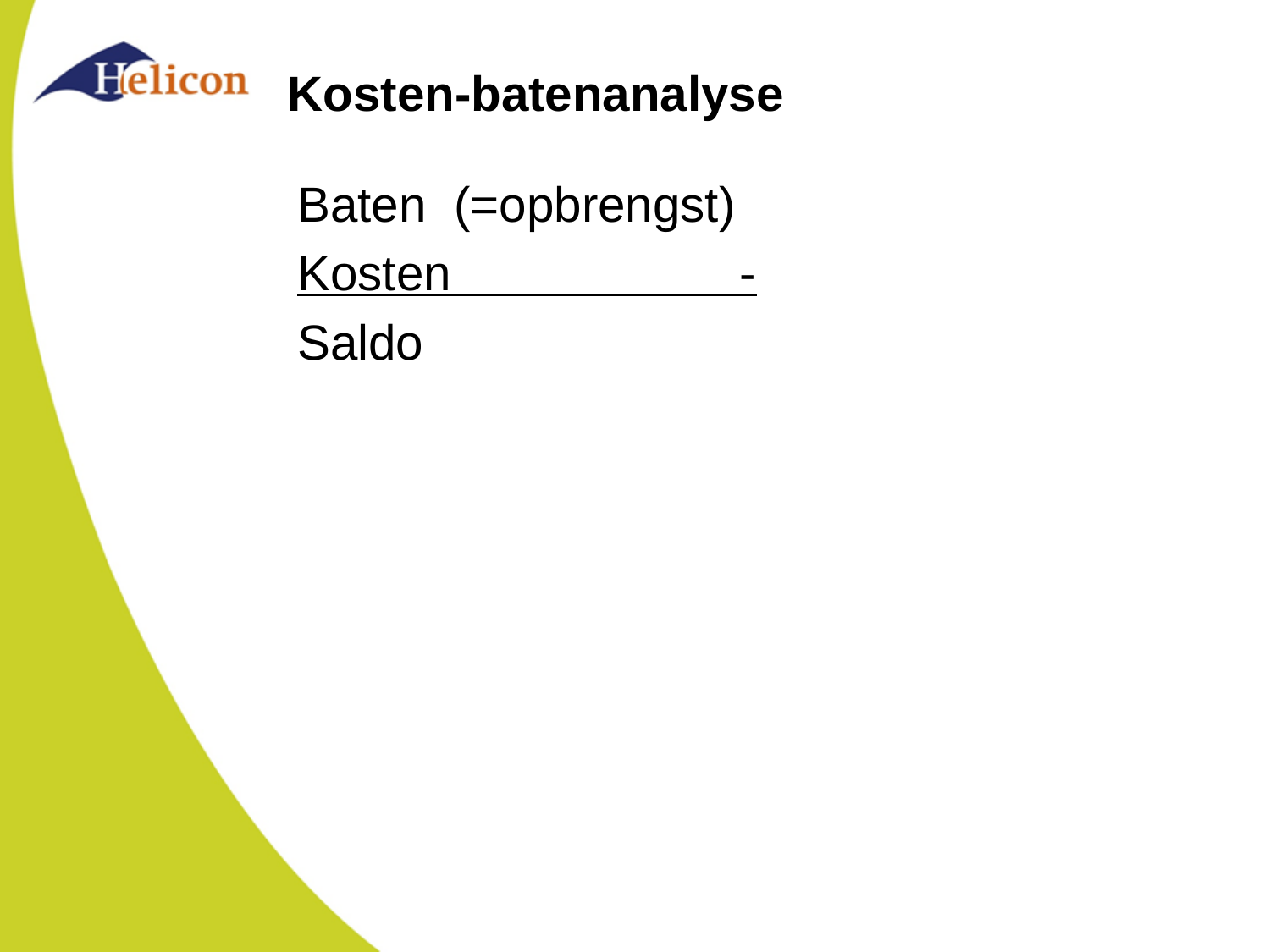

# Kosten-batenanalyse
Baten  (=opbrengst)
Kosten                     -
Saldo